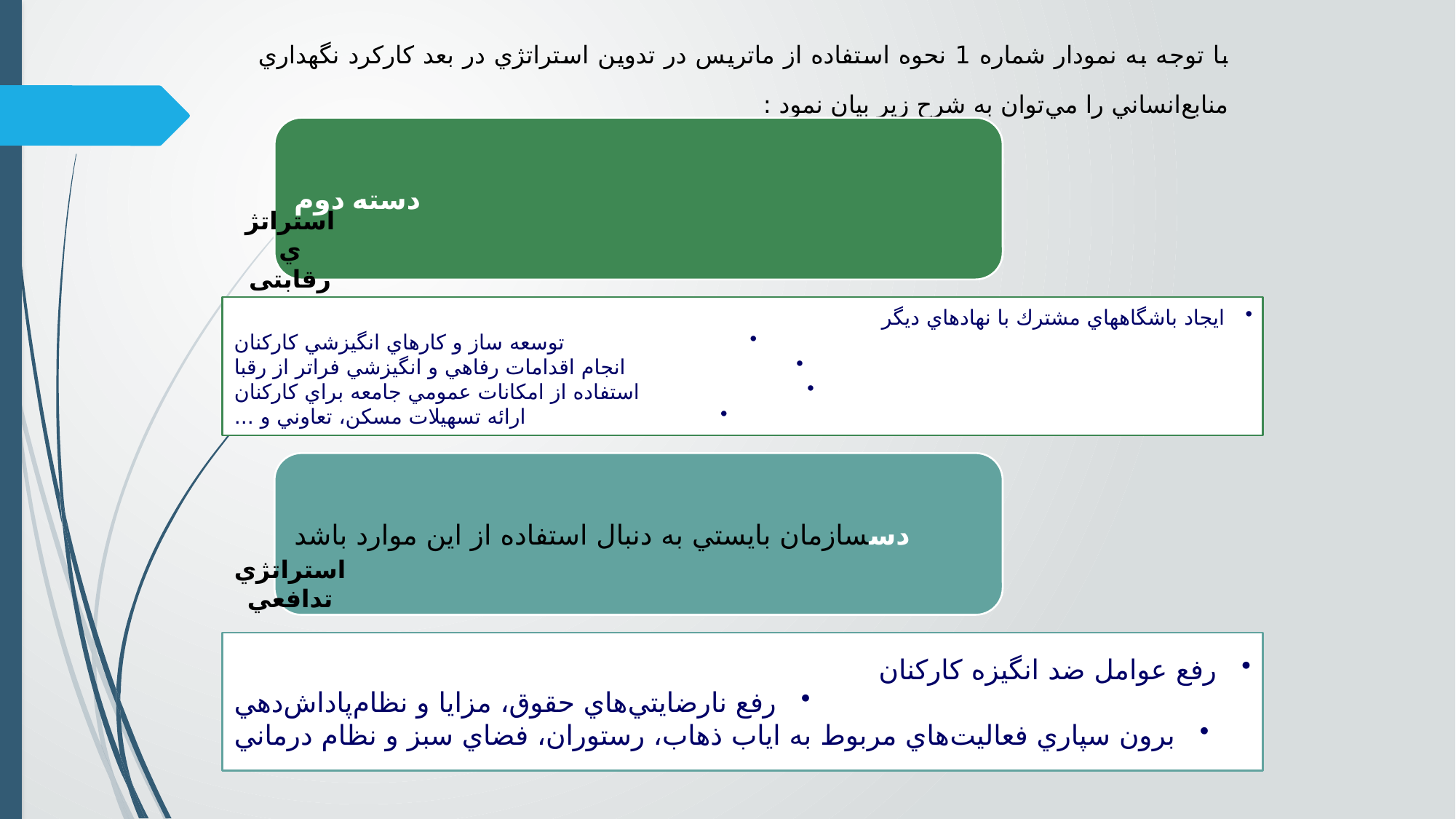

با توجه به نمودار شماره 1 نحوه استفاده از ماتريس در تدوين استراتژي در بعد كاركرد نگهداري منابع‌انساني را مي‌توان به شرح زير بيان نمود :
دسته دوم
ايجاد باشگاههاي مشترك با نهادهاي ديگر
رفع نارضايتي‌هاي حقوق، مزايا و نظام‌پاداش‌دهي
برون سپاري فعاليت‌هاي مربوط به اياب ذهاب، رستوران، فضاي سبز و نظام درماني
توسعه ساز و كارهاي انگيزشي كاركنان
انجام اقدامات رفاهي و انگيزشي فراتر از رقبا
استفاده از امكانات عمومي جامعه براي كاركنان
دسسازمان بايستي به دنبال استفاده از این موارد باشد
رفع عوامل ضد انگيزه كاركنان
استراتژي رقابتی
استراتژي تدافعي